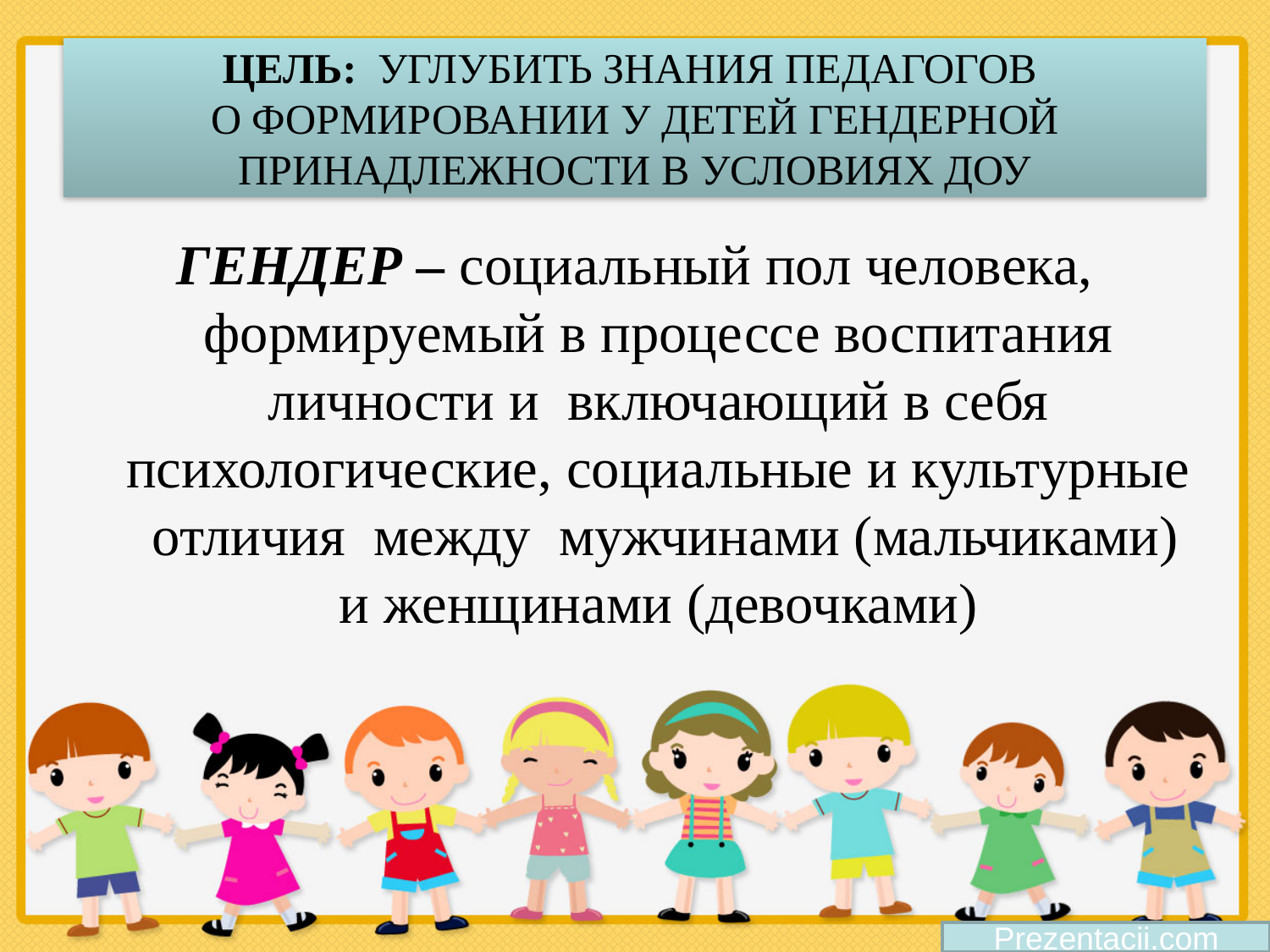

# ЦЕЛЬ:  УГЛУБИТЬ ЗНАНИЯ ПЕДАГОГОВ О ФОРМИРОВАНИИ У ДЕТЕЙ ГЕНДЕРНОЙ ПРИНАДЛЕЖНОСТИ В УСЛОВИЯХ ДОУ
ГЕНДЕР – социальный пол человека, формируемый в процессе воспитания личности и  включающий в себя психологические, социальные и культурные  отличия  между  мужчинами (мальчиками) и женщинами (девочками)

Prezentacii.com